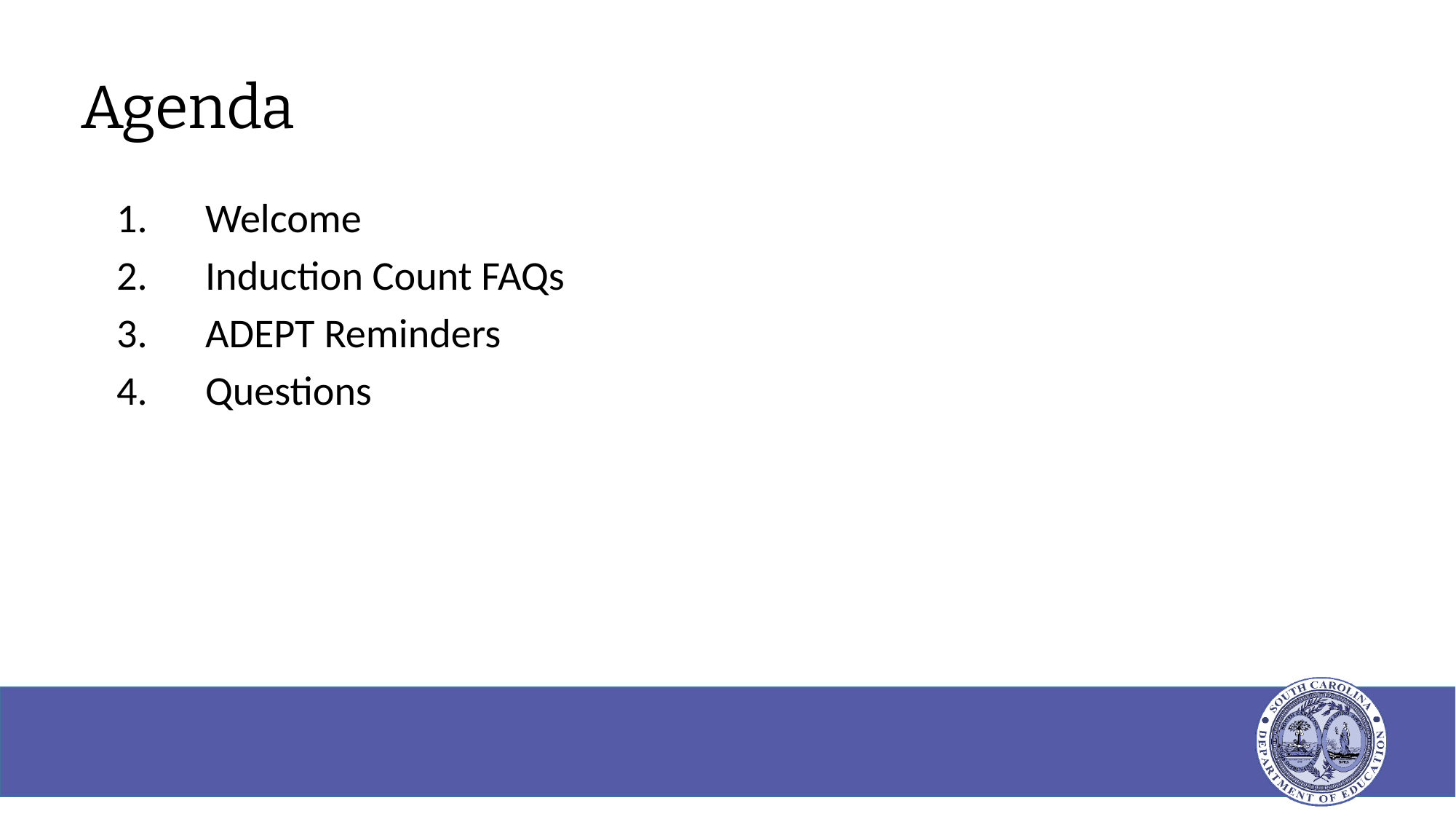

# Agenda

Welcome
Induction Count FAQs
ADEPT Reminders
Questions